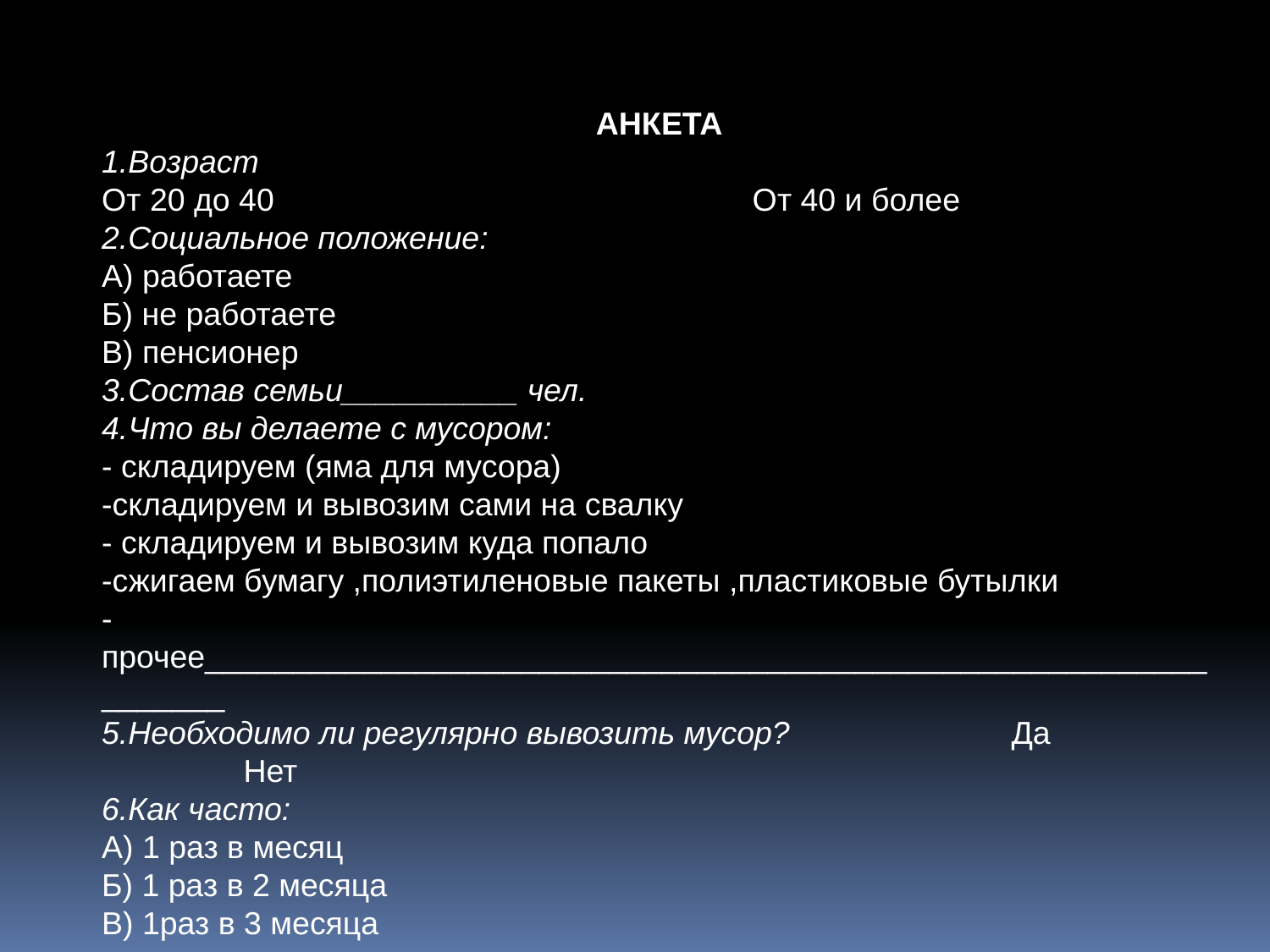

АНКЕТА
1.Возраст
От 20 до 40                                                      От 40 и более
2.Социальное положение:
А) работаете
Б) не работаете
В) пенсионер
3.Состав семьи__________ чел.
4.Что вы делаете с мусором:
- складируем (яма для мусора)
-складируем и вывозим сами на свалку
- складируем и вывозим куда попало
-сжигаем бумагу ,полиэтиленовые пакеты ,пластиковые бутылки
- прочее________________________________________________________________
5.Необходимо ли регулярно вывозить мусор?                         Да                                  Нет
6.Как часто:
А) 1 раз в месяц
Б) 1 раз в 2 месяца
В) 1раз в 3 месяца